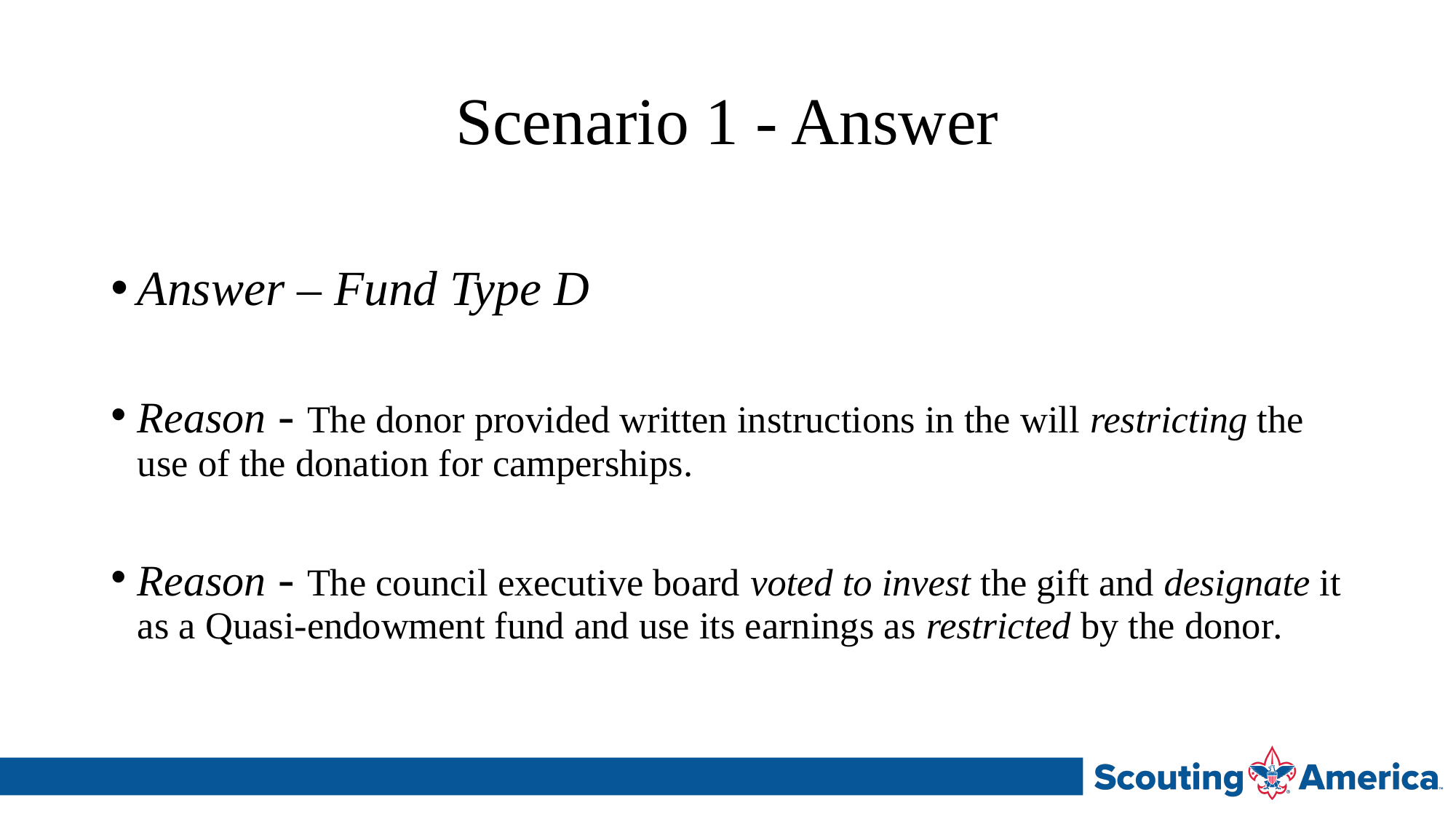

# Scenario 1 - Answer
Answer – Fund Type D

Reason - The donor provided written instructions in the will restricting the use of the donation for camperships.

Reason - The council executive board voted to invest the gift and designate it as a Quasi-endowment fund and use its earnings as restricted by the donor.